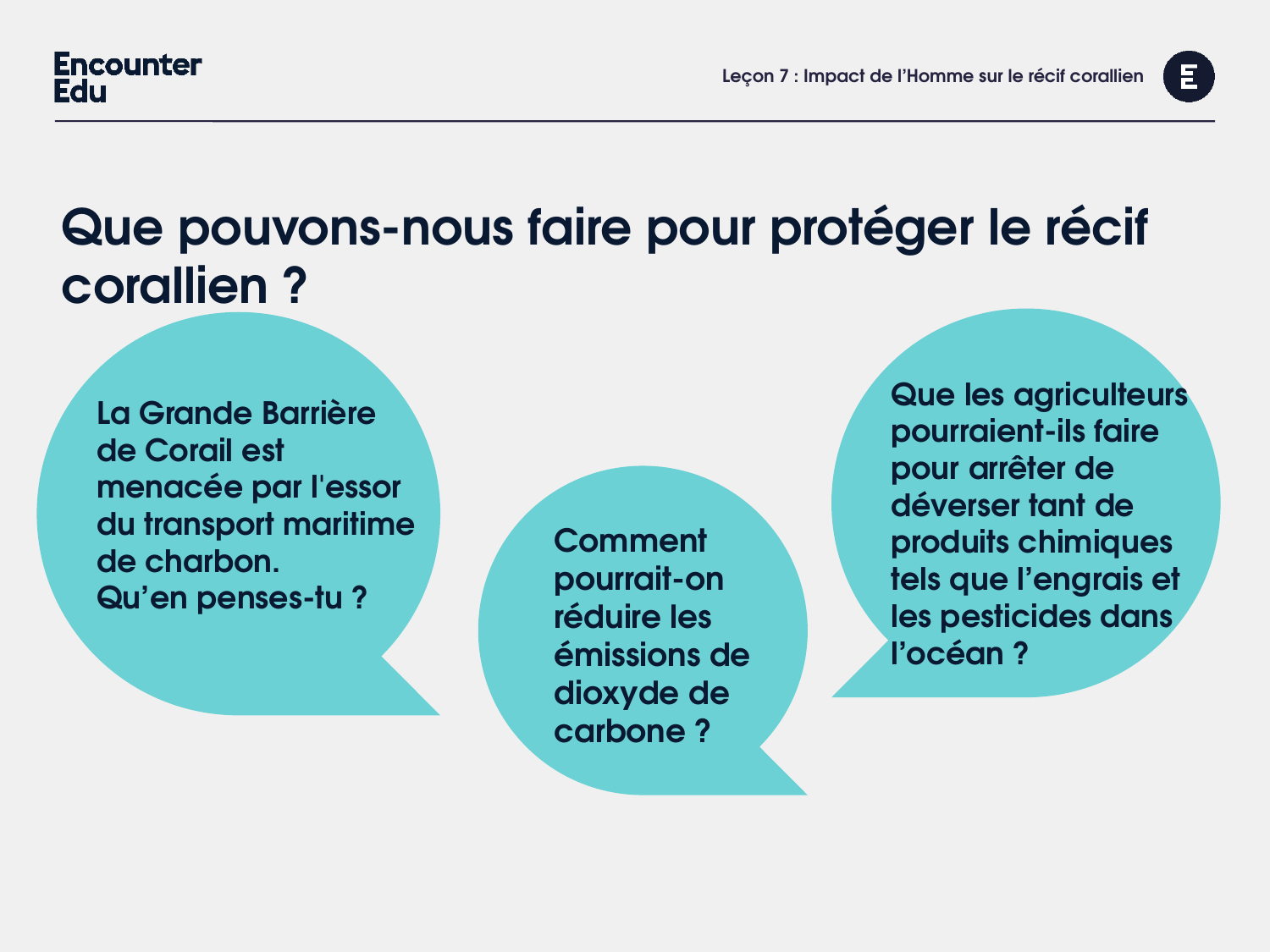

# Leçon 7 : Impact de l’Homme sur le récif corallien
Que pouvons-nous faire pour protéger le récif corallien ?

Que les agriculteurs pourraient-ils faire pour arrêter de déverser tant de produits chimiques tels que l’engrais et les pesticides dans l’océan ?
La Grande Barrière de Corail est menacée par l'essor du transport maritime de charbon.
Qu’en penses-tu ?

Comment pourrait-on
réduire les émissions de dioxyde de carbone ?